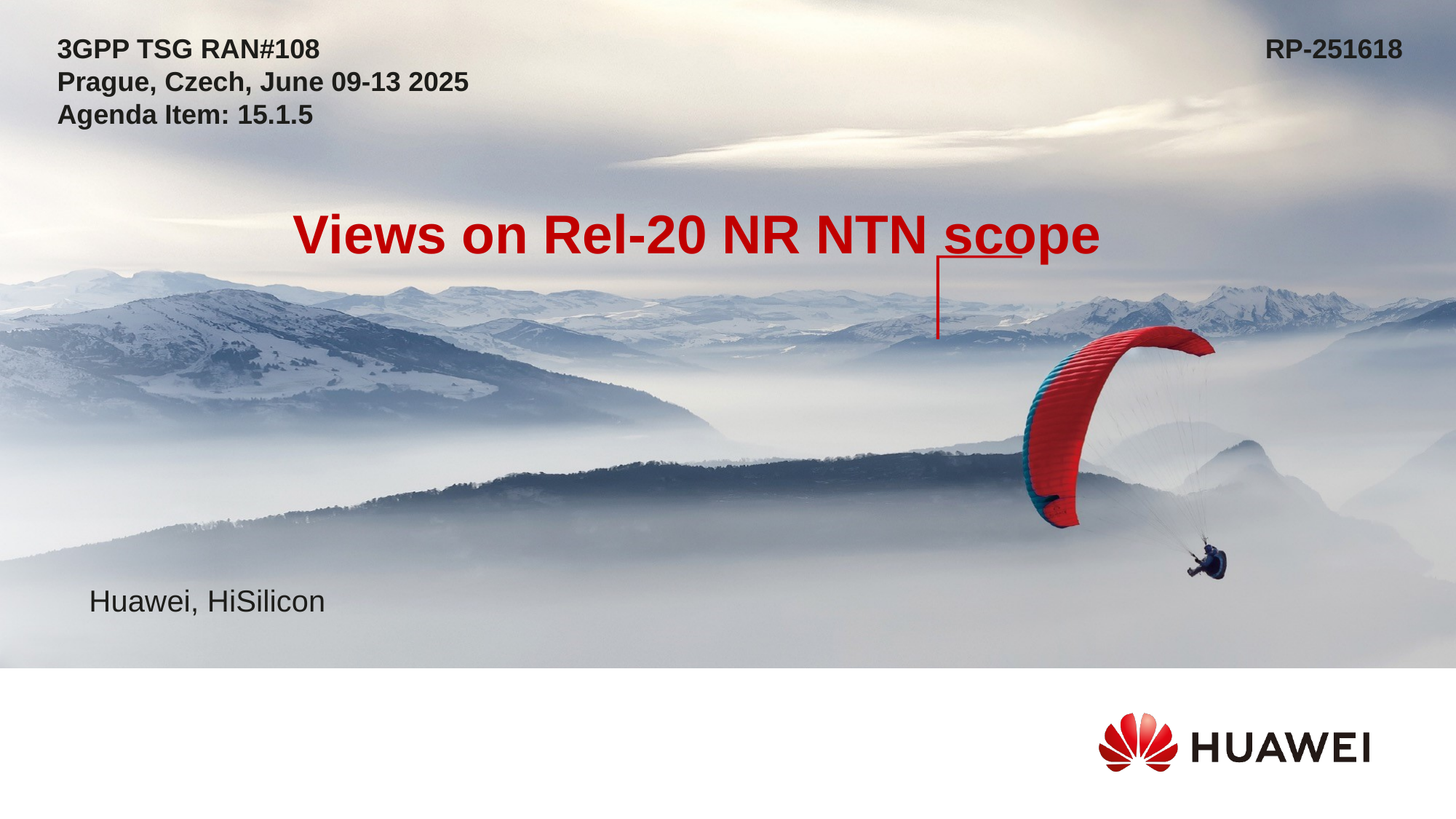

3GPP TSG RAN#108									 RP-251618
Prague, Czech, June 09-13 2025
Agenda Item: 15.1.5
Views on Rel-20 NR NTN scope
Huawei, HiSilicon